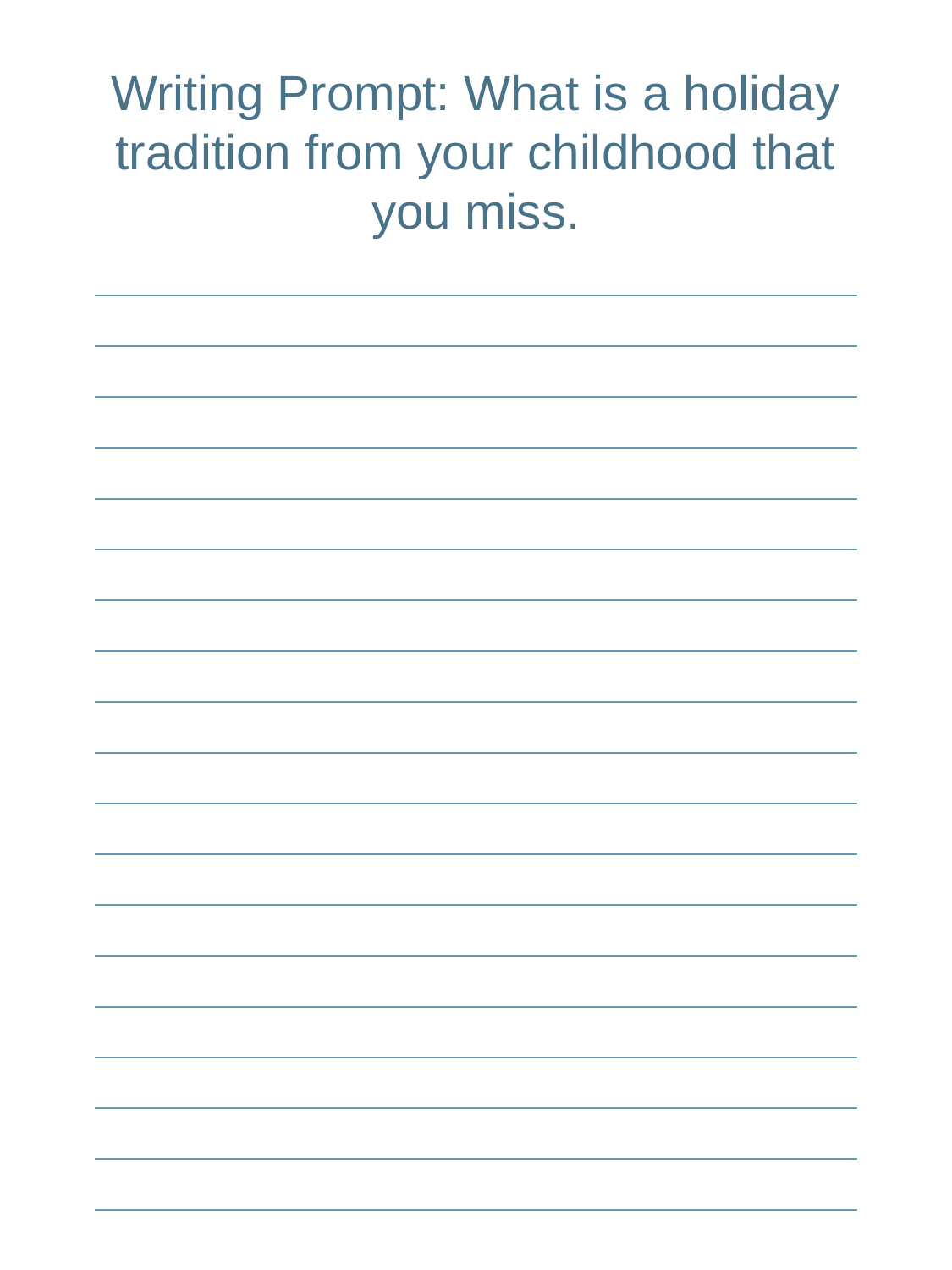

Writing Prompt: What is a holiday tradition from your childhood that you miss.
|  |
| --- |
|  |
|  |
|  |
|  |
|  |
|  |
|  |
|  |
|  |
|  |
|  |
|  |
|  |
|  |
|  |
|  |
|  |